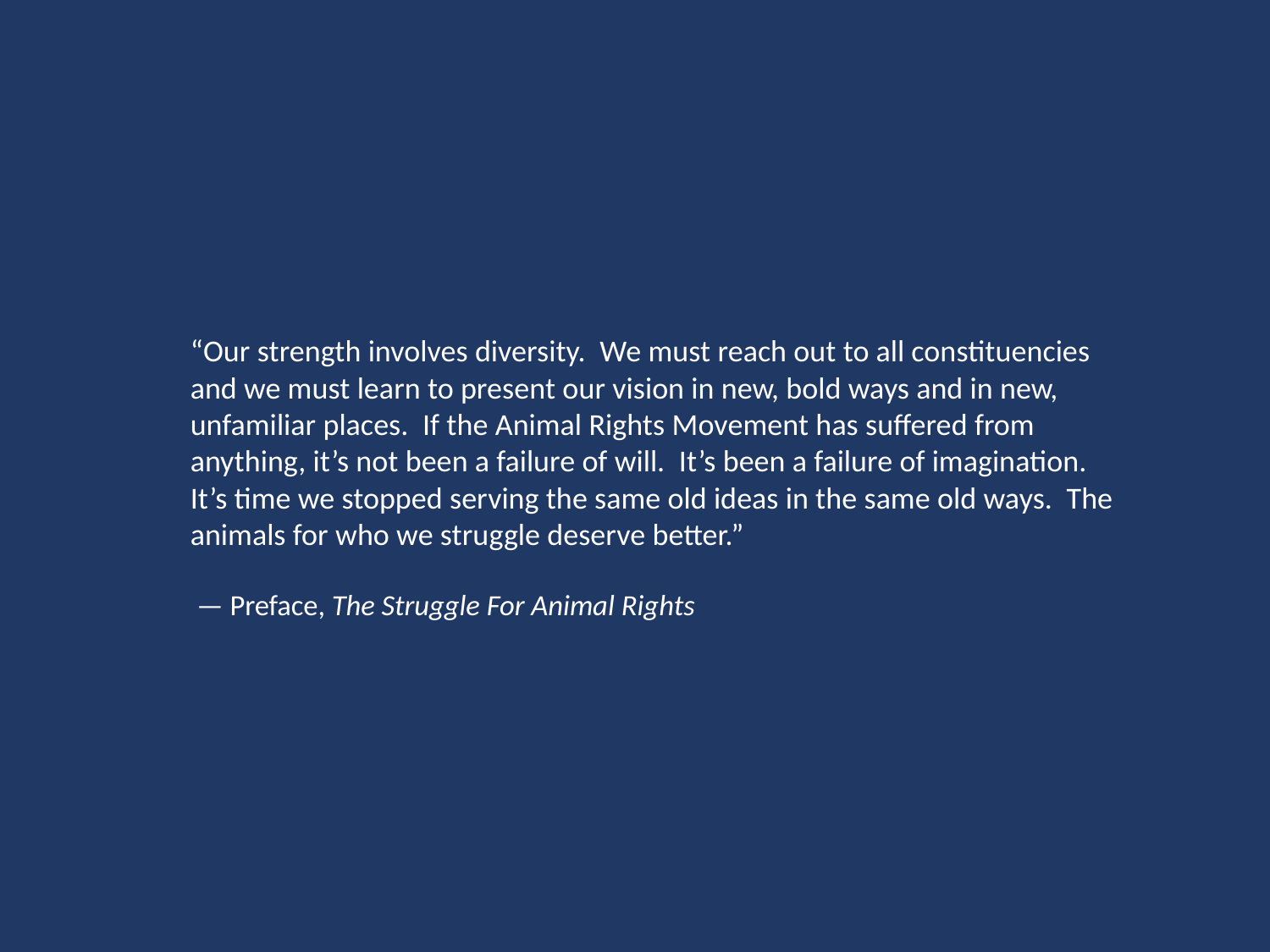

“Our strength involves diversity.  We must reach out to all constituencies and we must learn to present our vision in new, bold ways and in new, unfamiliar places.  If the Animal Rights Movement has suffered from anything, it’s not been a failure of will.  It’s been a failure of imagination.  It’s time we stopped serving the same old ideas in the same old ways.  The animals for who we struggle deserve better.”

 — Preface, The Struggle For Animal Rights